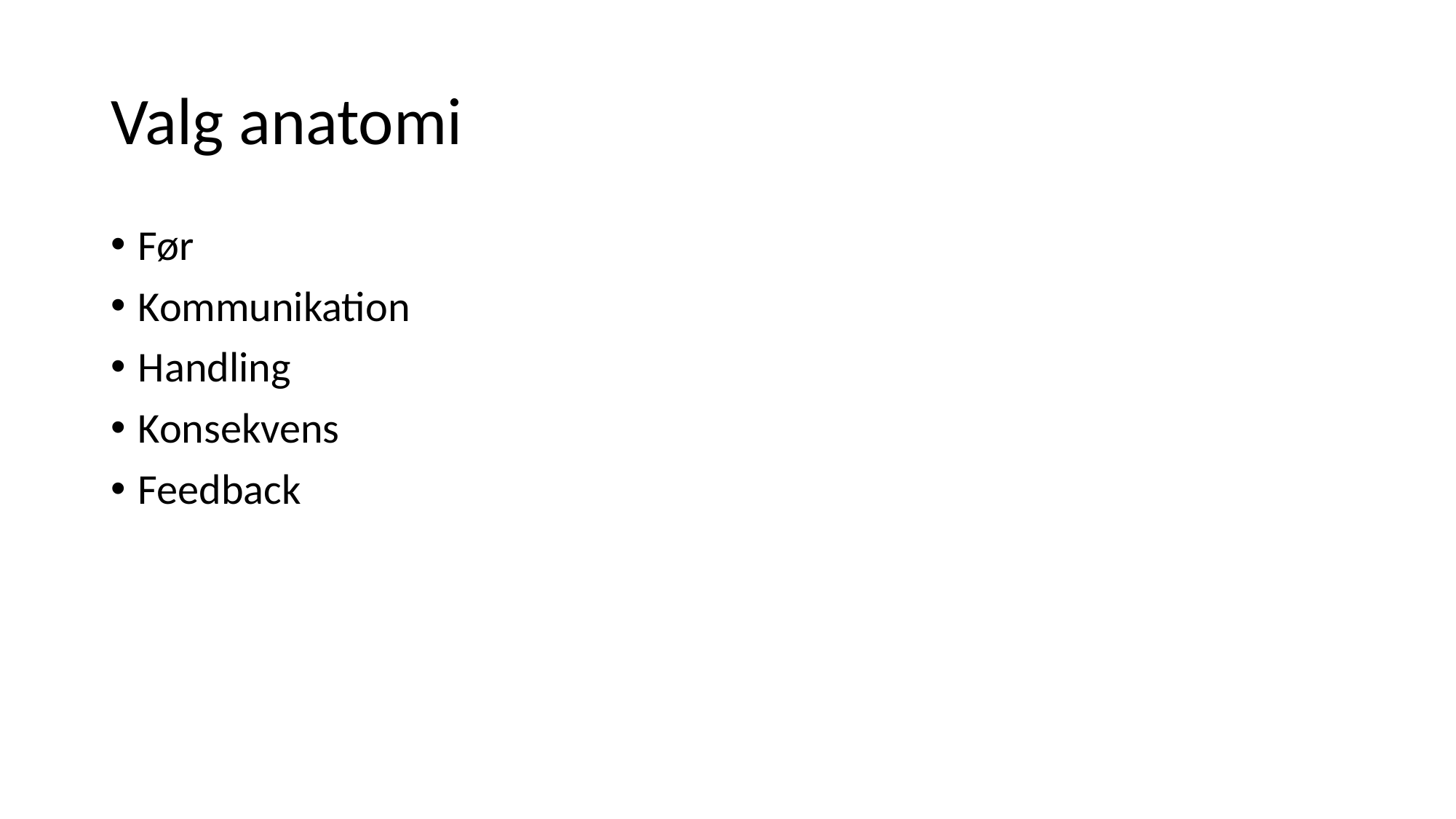

# Valg anatomi
Før
Kommunikation
Handling
Konsekvens
Feedback